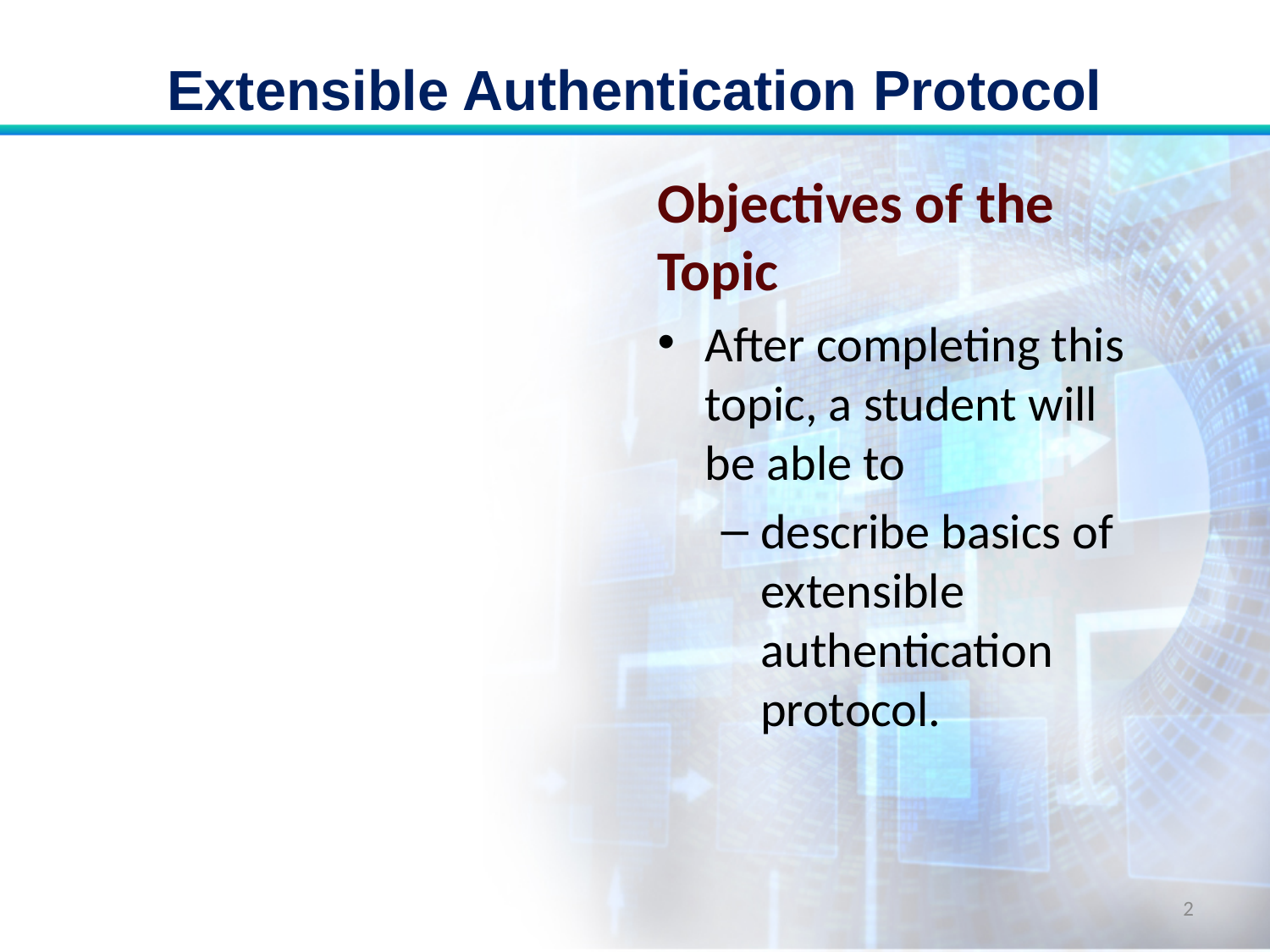

# Extensible Authentication Protocol
Objectives of the Topic
After completing this topic, a student will be able to
describe basics of extensible authentication protocol.
2